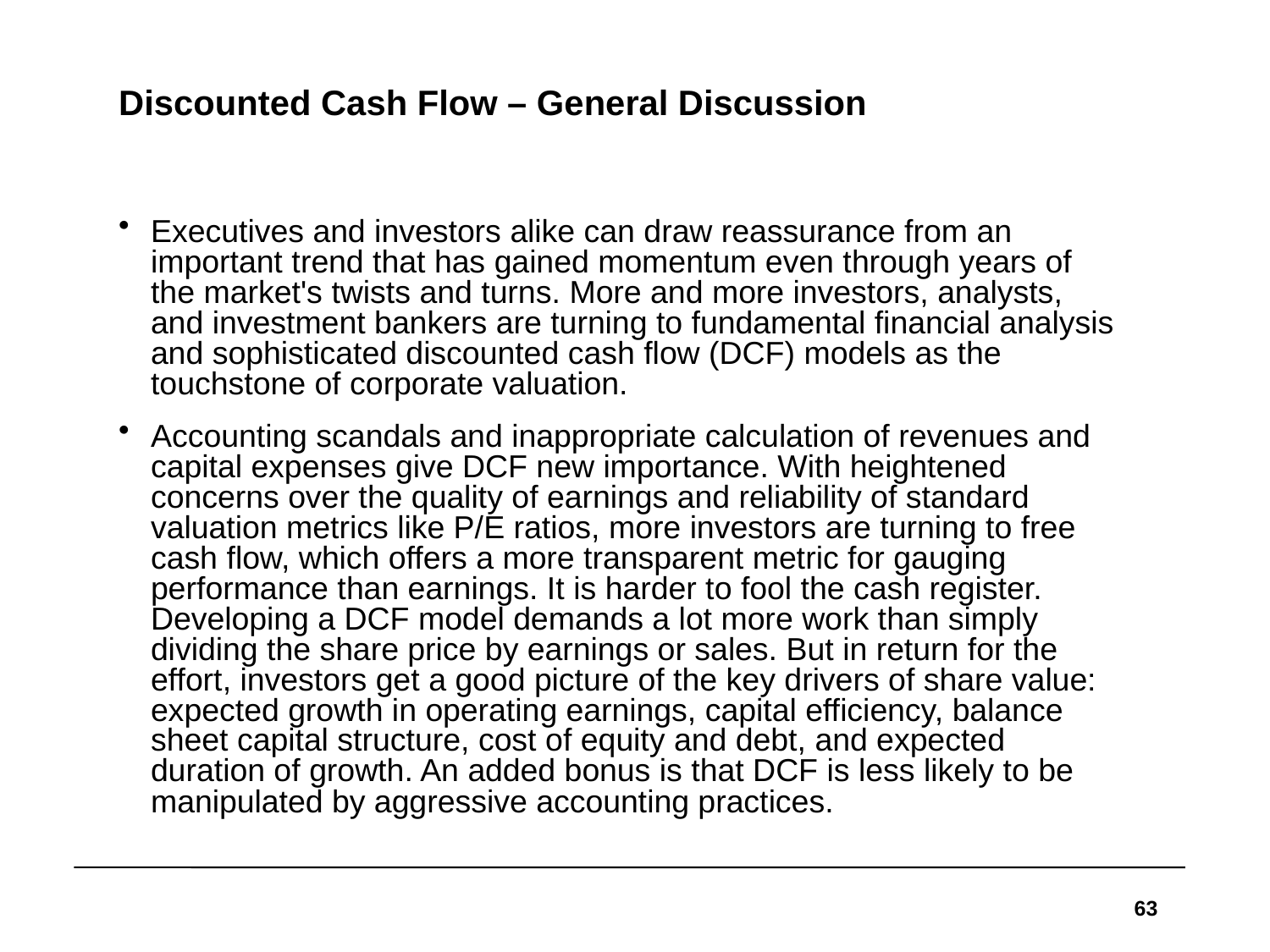

# Discounted Cash Flow – General Discussion
Executives and investors alike can draw reassurance from an important trend that has gained momentum even through years of the market's twists and turns. More and more investors, analysts, and investment bankers are turning to fundamental financial analysis and sophisticated discounted cash flow (DCF) models as the touchstone of corporate valuation.
Accounting scandals and inappropriate calculation of revenues and capital expenses give DCF new importance. With heightened concerns over the quality of earnings and reliability of standard valuation metrics like P/E ratios, more investors are turning to free cash flow, which offers a more transparent metric for gauging performance than earnings. It is harder to fool the cash register. Developing a DCF model demands a lot more work than simply dividing the share price by earnings or sales. But in return for the effort, investors get a good picture of the key drivers of share value: expected growth in operating earnings, capital efficiency, balance sheet capital structure, cost of equity and debt, and expected duration of growth. An added bonus is that DCF is less likely to be manipulated by aggressive accounting practices.